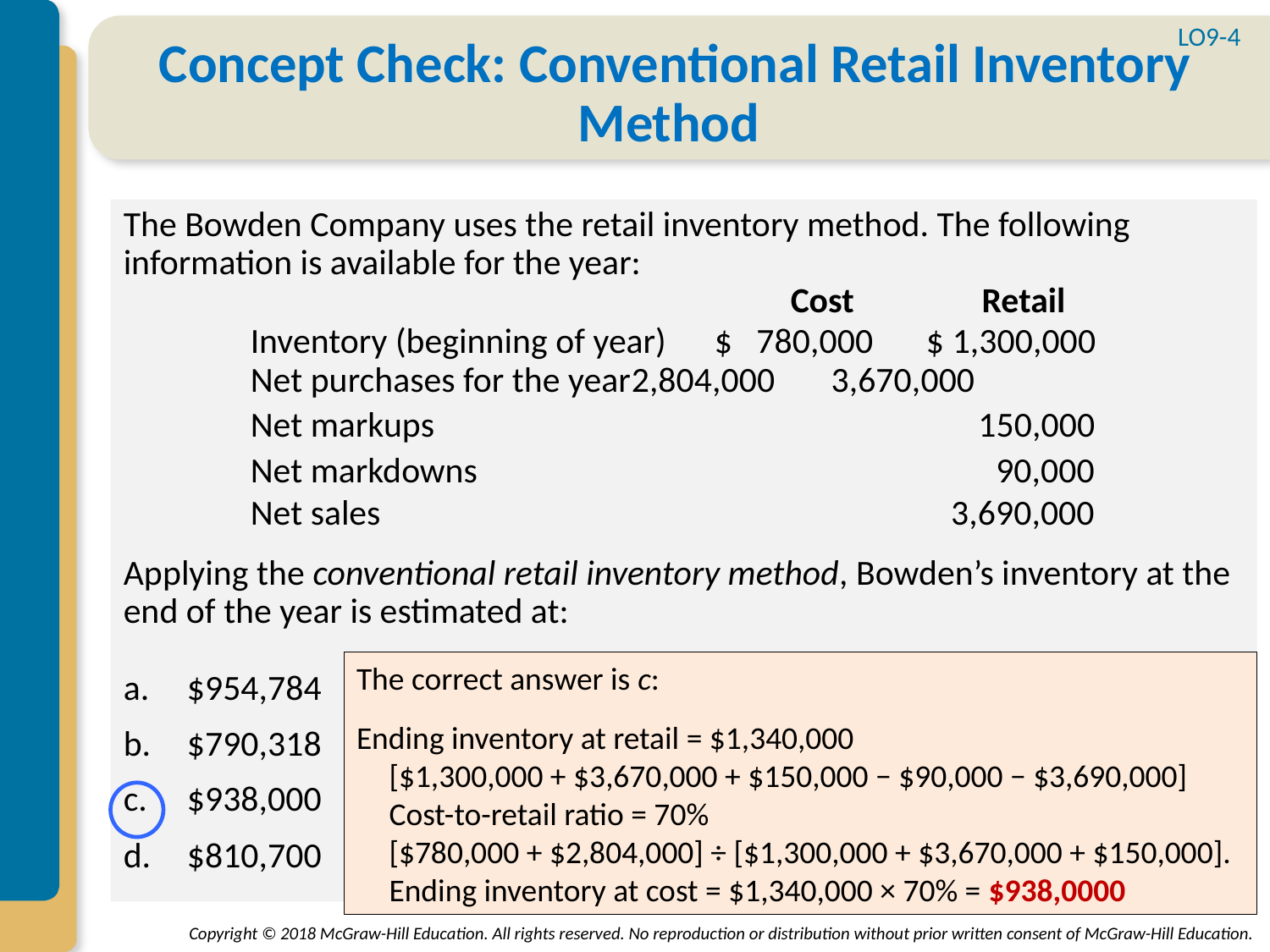

LO9-4
# Concept Check: Conventional Retail Inventory Method
The Bowden Company uses the retail inventory method. The following information is available for the year:
					    Cost	            Retail
	Inventory (beginning of year)      $   780,000	     $ 1,300,000
	Net purchases for the year	2,804,000       3,670,000
	Net markups			   	           150,000
	Net markdowns				             90,000
	Net sales				        3,690,000
Applying the conventional retail inventory method, Bowden’s inventory at the end of the year is estimated at:
$954,784
$790,318
$938,000
$810,700

The correct answer is c:
Ending inventory at retail = $1,340,000
[$1,300,000 + $3,670,000 + $150,000 − $90,000 − $3,690,000]
Cost-to-retail ratio = 70%
[$780,000 + $2,804,000] ÷ [$1,300,000 + $3,670,000 + $150,000].
Ending inventory at cost = $1,340,000 × 70% = $938,0000